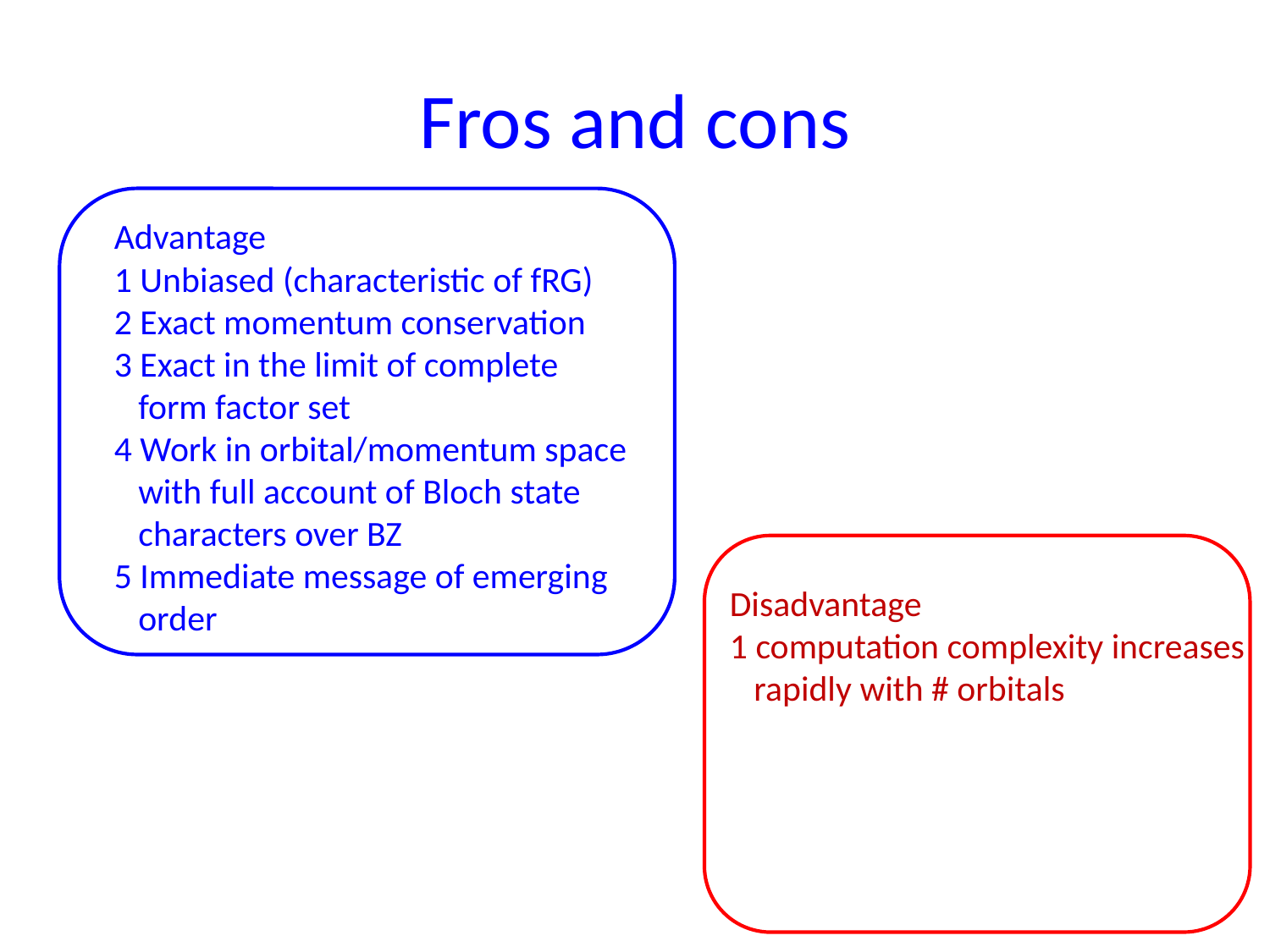

# Fros and cons

Advantage
1 Unbiased (characteristic of fRG)
2 Exact momentum conservation
3 Exact in the limit of complete
   form factor set
4 Work in orbital/momentum space
   with full account of Bloch state
   characters over BZ
5 Immediate message of emerging
   order

Disadvantage
1 computation complexity increases
   rapidly with # orbitals